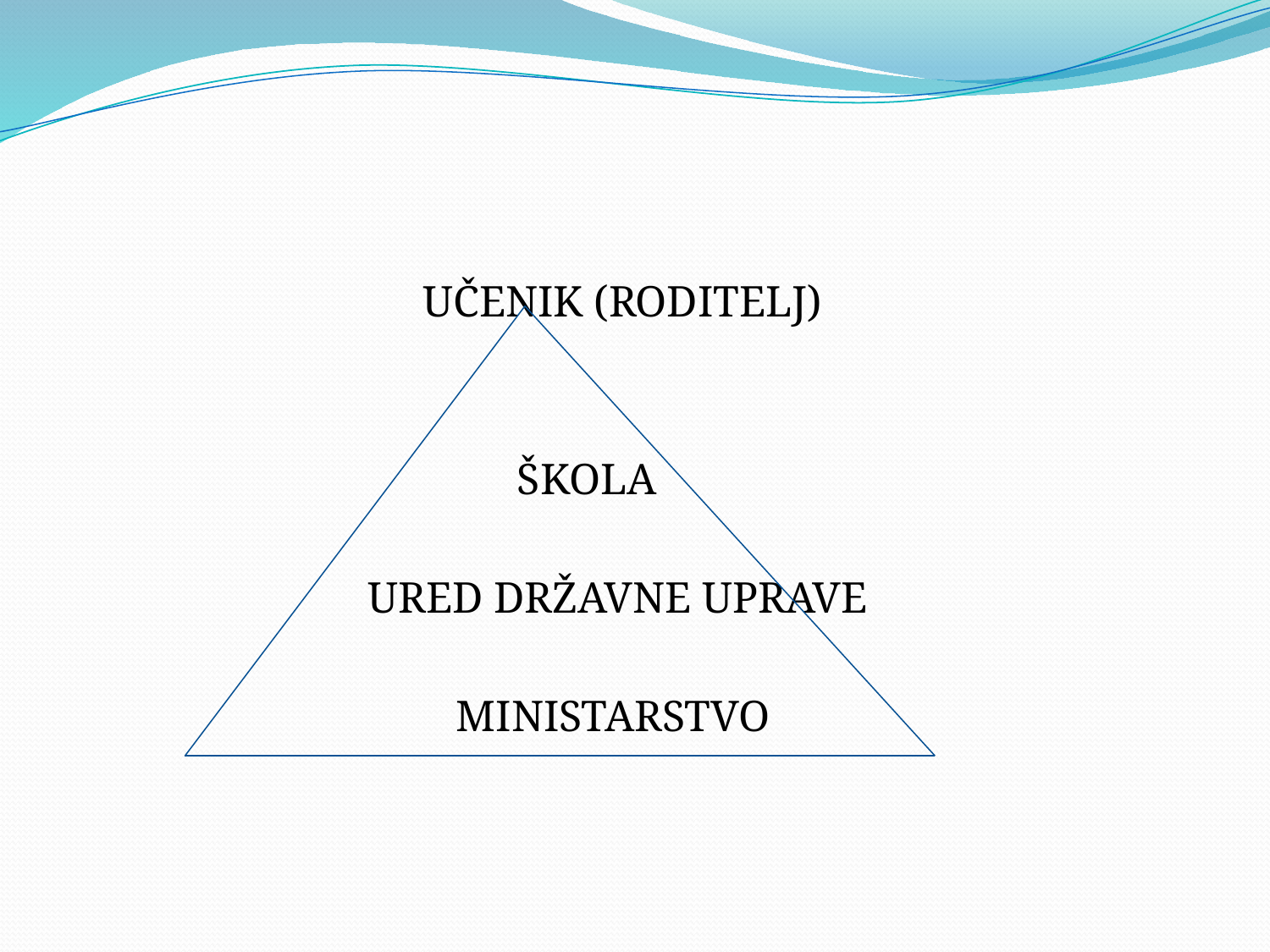

#
			     UČENIK (RODITELJ)

				  ŠKOLA

			URED DRŽAVNE UPRAVE

			        MINISTARSTVO